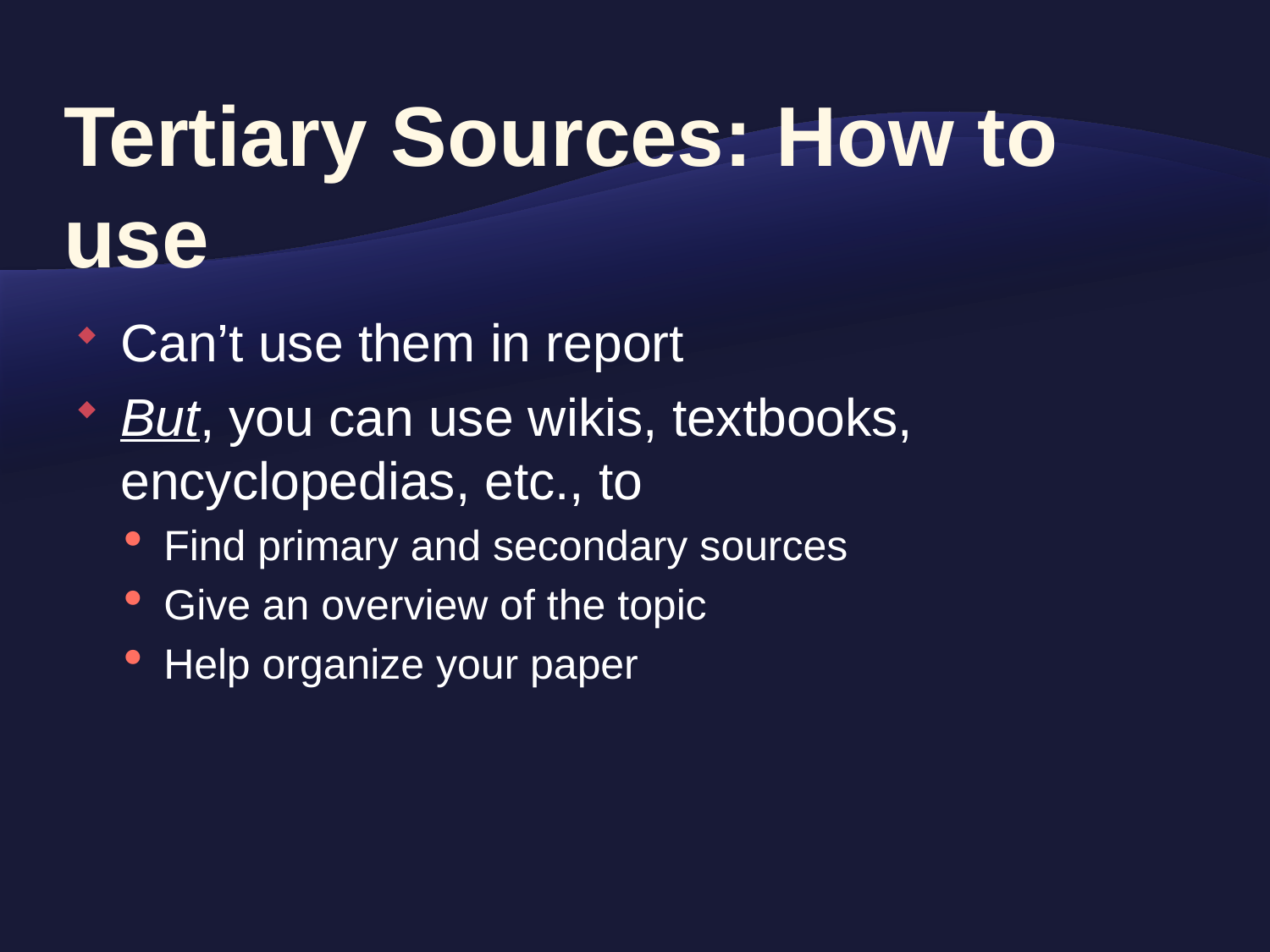

# Tertiary Sources: How to use
Can’t use them in report
But, you can use wikis, textbooks, encyclopedias, etc., to
Find primary and secondary sources
Give an overview of the topic
Help organize your paper